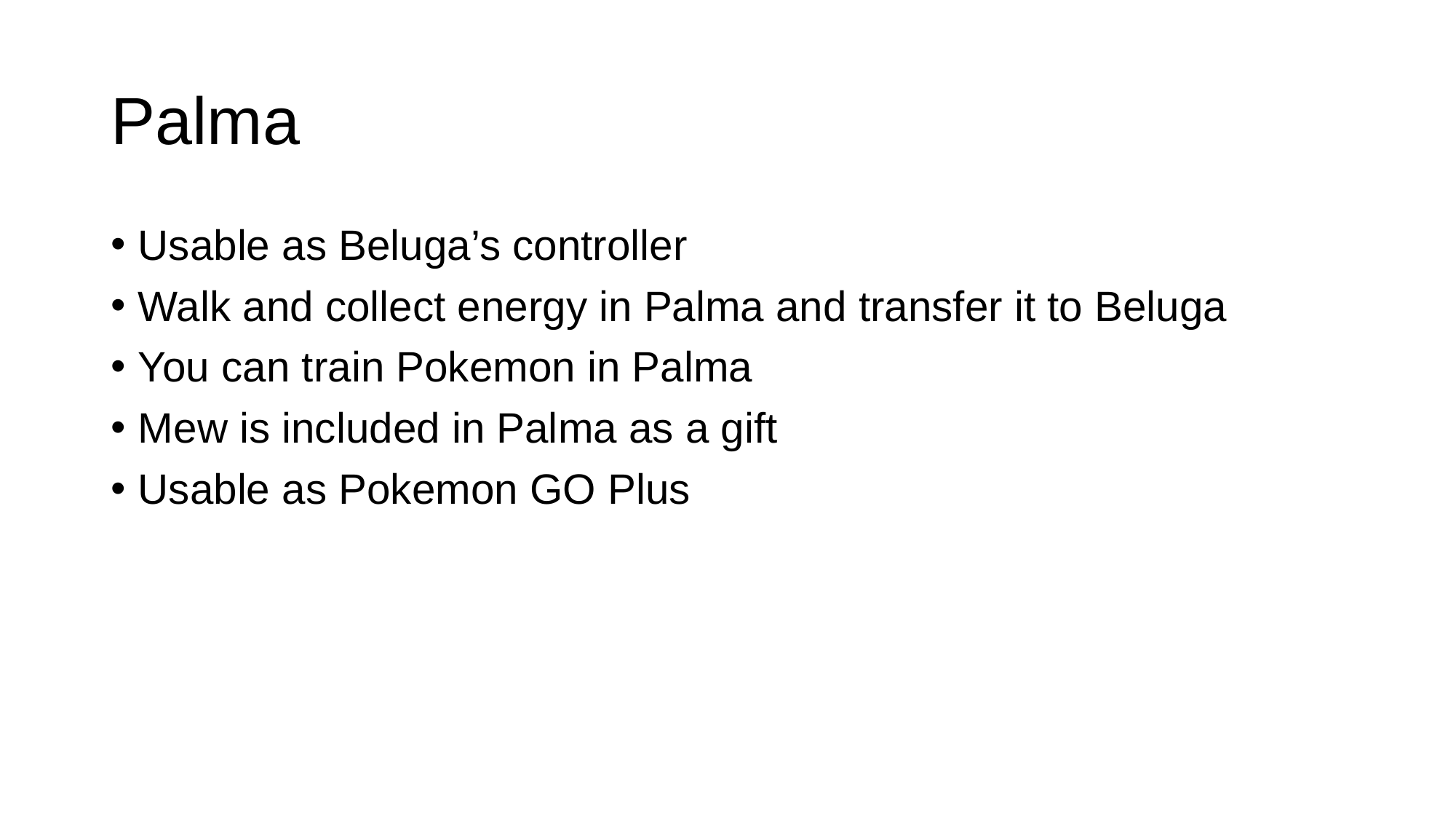

# Palma
Usable as Beluga’s controller
Walk and collect energy in Palma and transfer it to Beluga
You can train Pokemon in Palma
Mew is included in Palma as a gift
Usable as Pokemon GO Plus